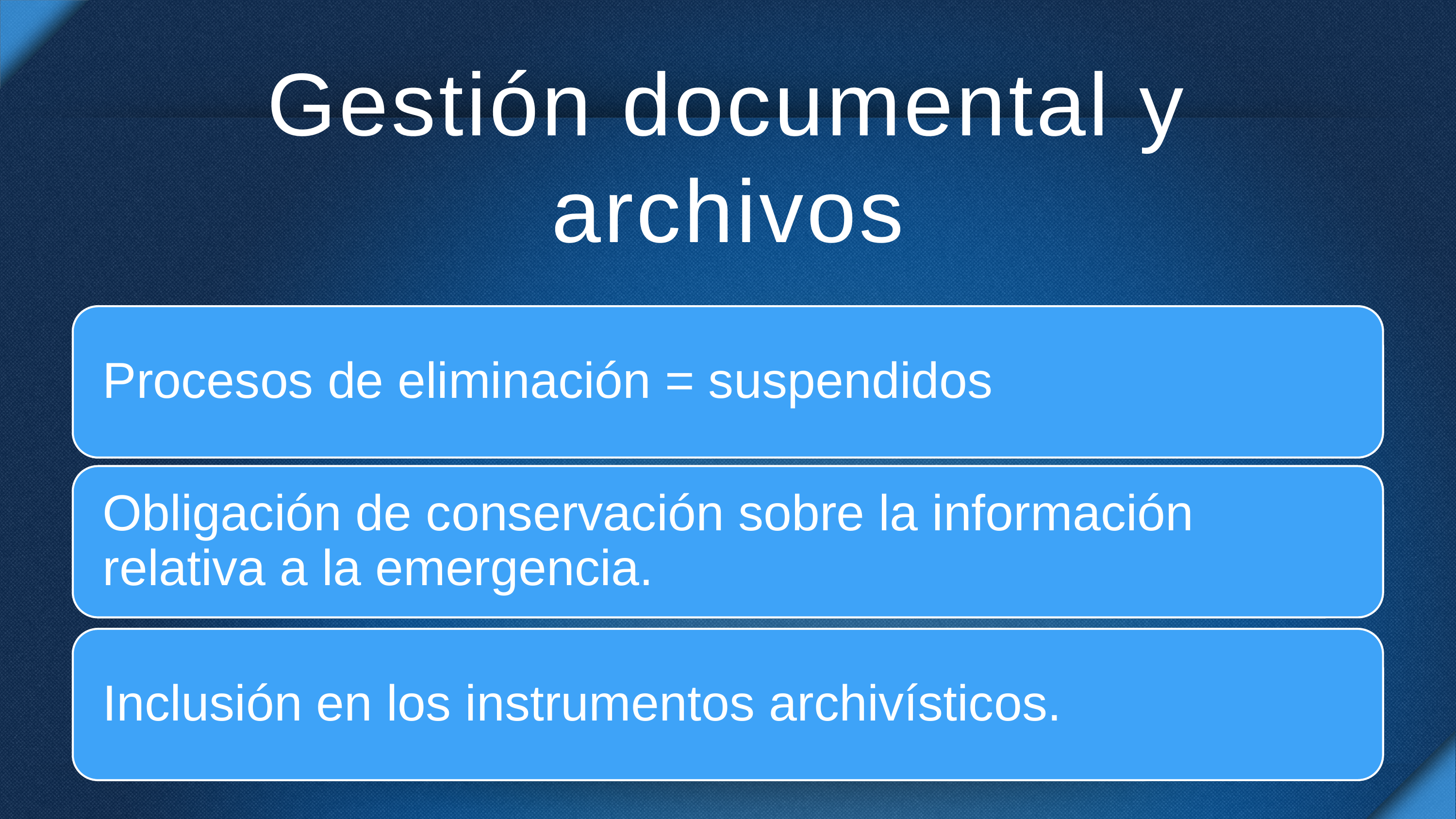

# Gestión documental y archivos
Procesos de eliminación = suspendidos
Obligación de conservación sobre la información relativa a la emergencia.
Inclusión en los instrumentos archivísticos.